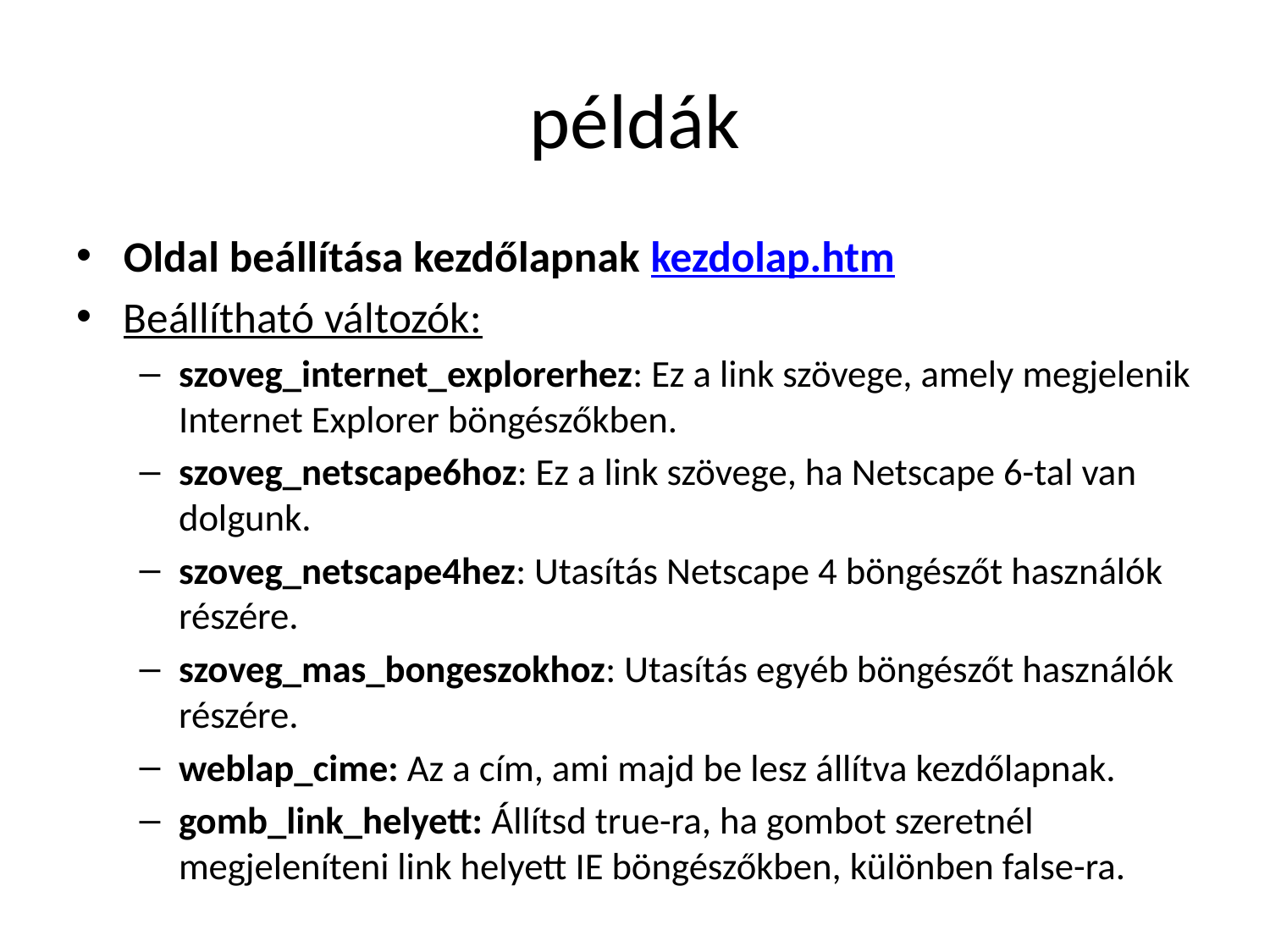

# példák
Oldal beállítása kezdőlapnak kezdolap.htm
Beállítható változók:
szoveg_internet_explorerhez: Ez a link szövege, amely megjelenik Internet Explorer böngészőkben.
szoveg_netscape6hoz: Ez a link szövege, ha Netscape 6-tal van dolgunk.
szoveg_netscape4hez: Utasítás Netscape 4 böngészőt használók részére.
szoveg_mas_bongeszokhoz: Utasítás egyéb böngészőt használók részére.
weblap_cime: Az a cím, ami majd be lesz állítva kezdőlapnak.
gomb_link_helyett: Állítsd true-ra, ha gombot szeretnél megjeleníteni link helyett IE böngészőkben, különben false-ra.